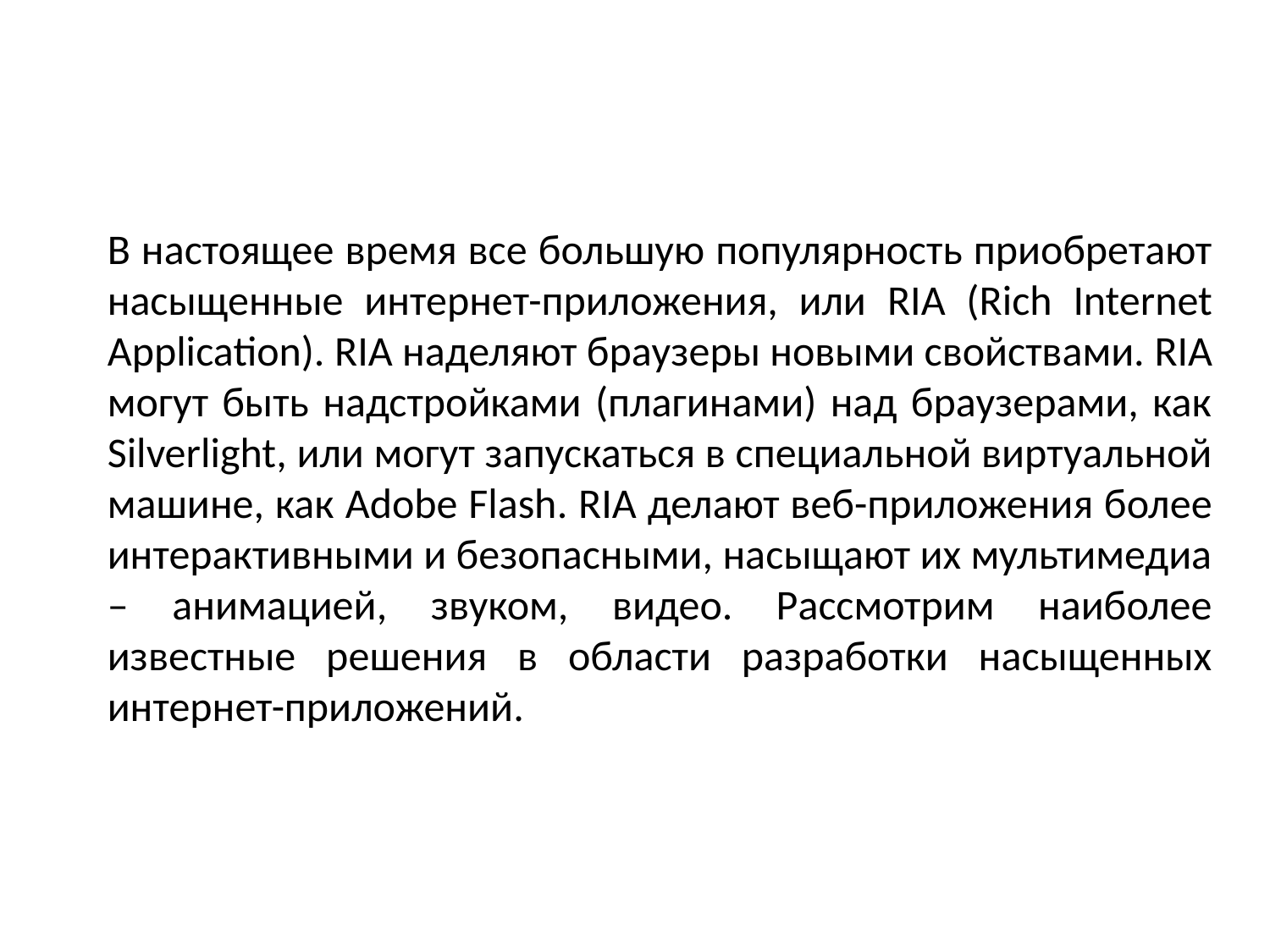

В настоящее время все большую популярность приобретают насыщенные интернет-приложения, или RIA (Rich Internet Application). RIA наделяют браузеры новыми свойствами. RIA могут быть надстройками (плагинами) над браузерами, как Silverlight, или могут запускаться в специальной виртуальной машине, как Adobe Flash. RIA делают веб-приложения более интерактивными и безопасными, насыщают их мультимедиа – анимацией, звуком, видео. Рассмотрим наиболее известные решения в области разработки насыщенных интернет-приложений.